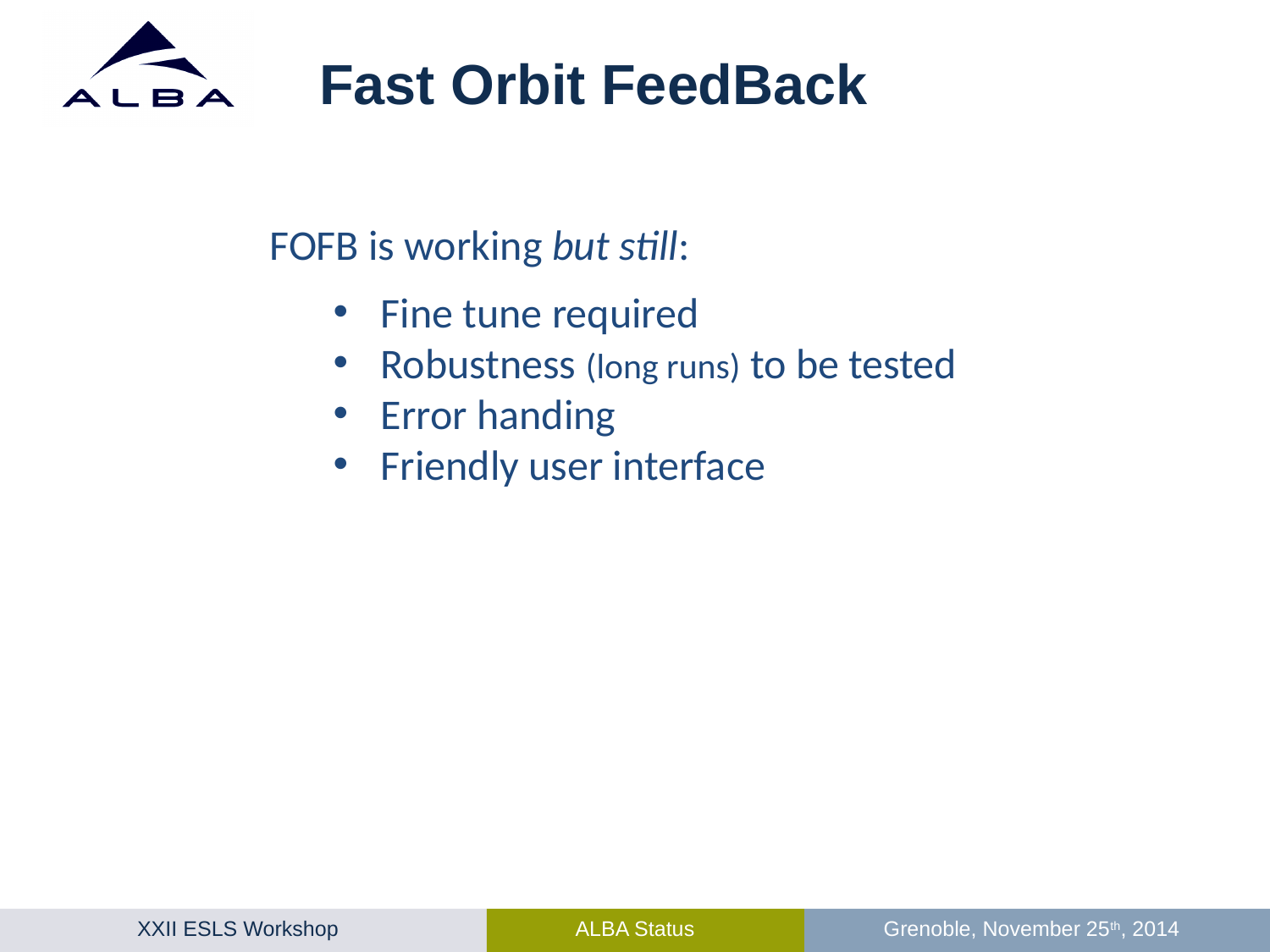

Fast Orbit FeedBack
FOFB is working but still:

Fine tune required
Robustness (long runs) to be tested
Error handing
Friendly user interface